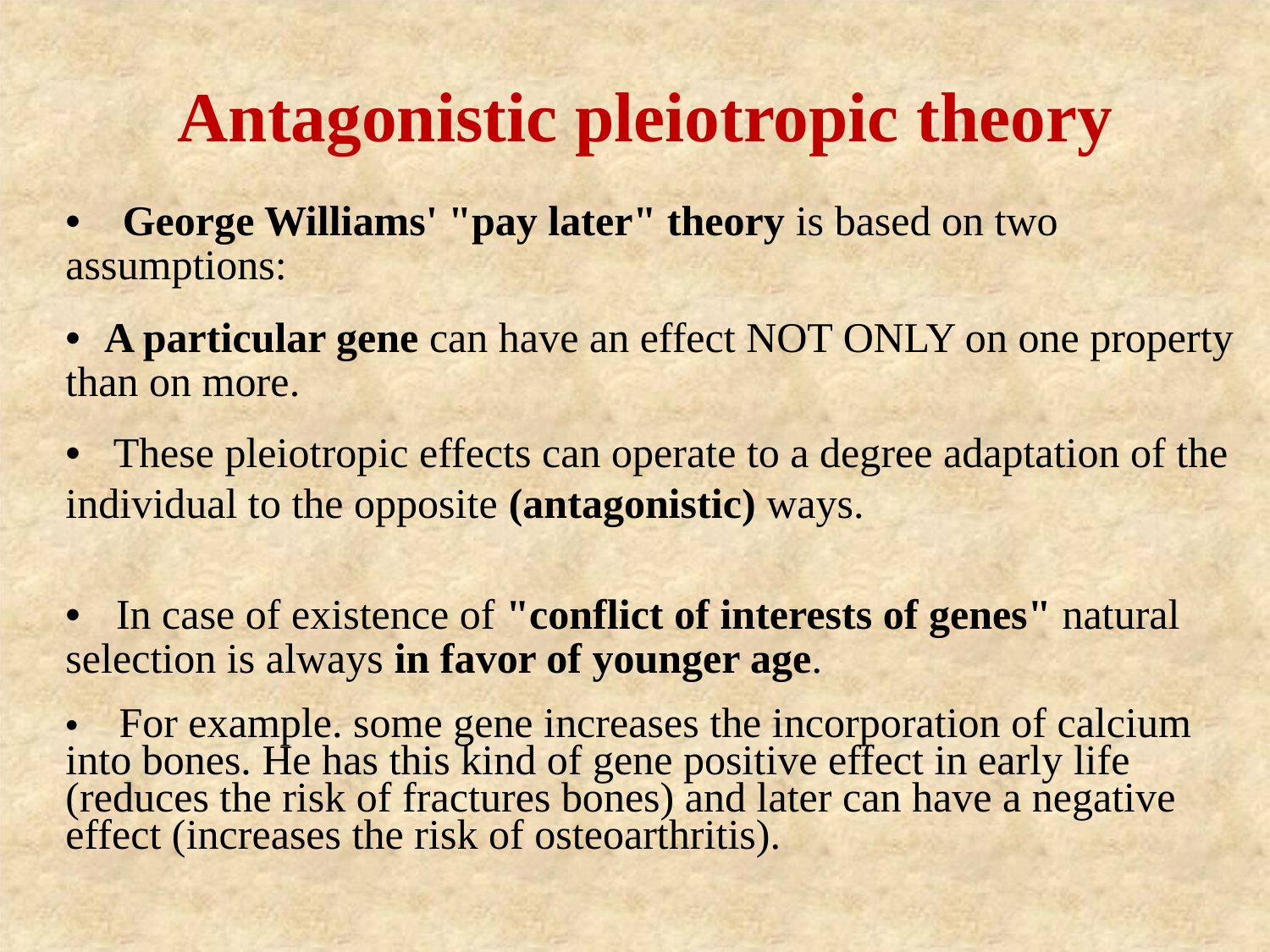

Antagonistic pleiotropic theory
• George Williams' "pay later" theory is based on two assumptions:

•  A particular gene can have an effect NOT ONLY on one property than on more.
• These pleiotropic effects can operate to a degree adaptation of the individual to the opposite (antagonistic) ways.

•   In case of existence of "conflict of interests of genes" natural selection is always in favor of younger age.
•    For example. some gene increases the incorporation of calcium into bones. He has this kind of gene positive effect in early life (reduces the risk of fractures bones) and later can have a negative effect (increases the risk of osteoarthritis).